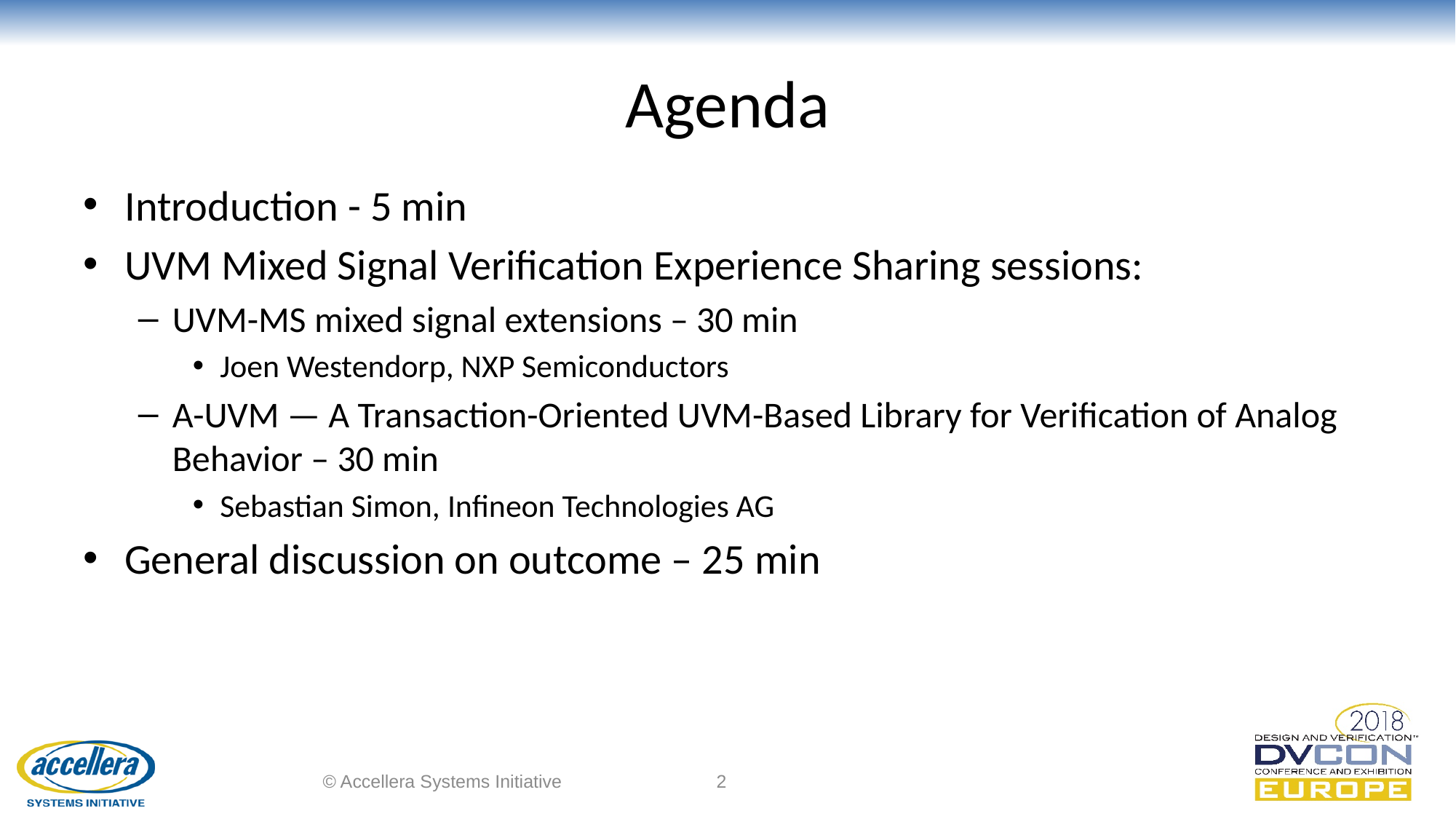

# Agenda
Introduction - 5 min
UVM Mixed Signal Verification Experience Sharing sessions:
UVM-MS mixed signal extensions – 30 min
Joen Westendorp, NXP Semiconductors
A-UVM — A Transaction-Oriented UVM-Based Library for Verification of Analog Behavior – 30 min
Sebastian Simon, Infineon Technologies AG
General discussion on outcome – 25 min

© Accellera Systems Initiative
2